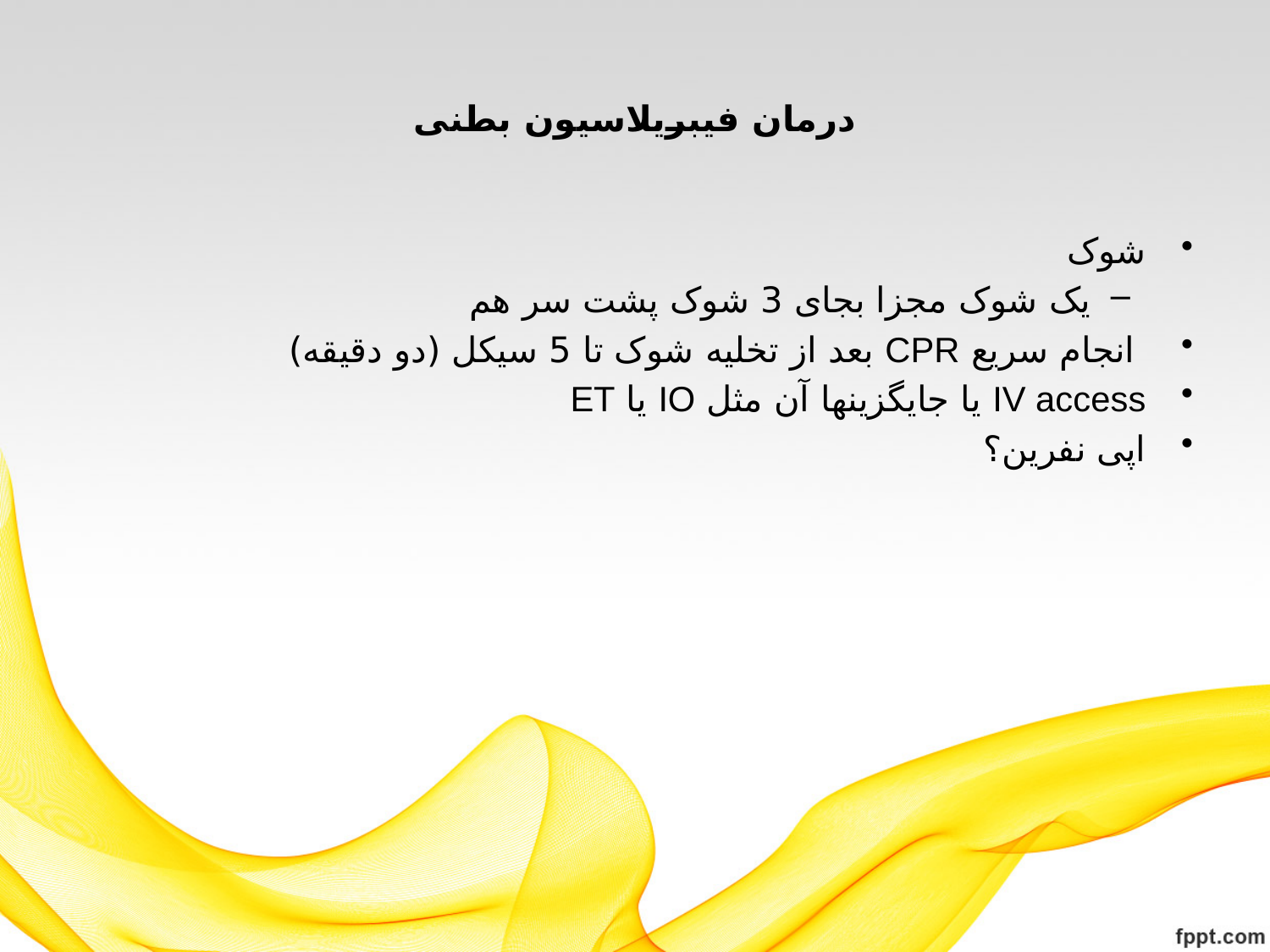

# درمان فیبریلاسیون بطنی
شوک
یک شوک مجزا بجای 3 شوک پشت سر هم
 انجام سریع CPR بعد از تخلیه شوک تا 5 سیکل (دو دقیقه)
IV access یا جایگزینها آن مثل IO یا ET
اپی نفرین؟